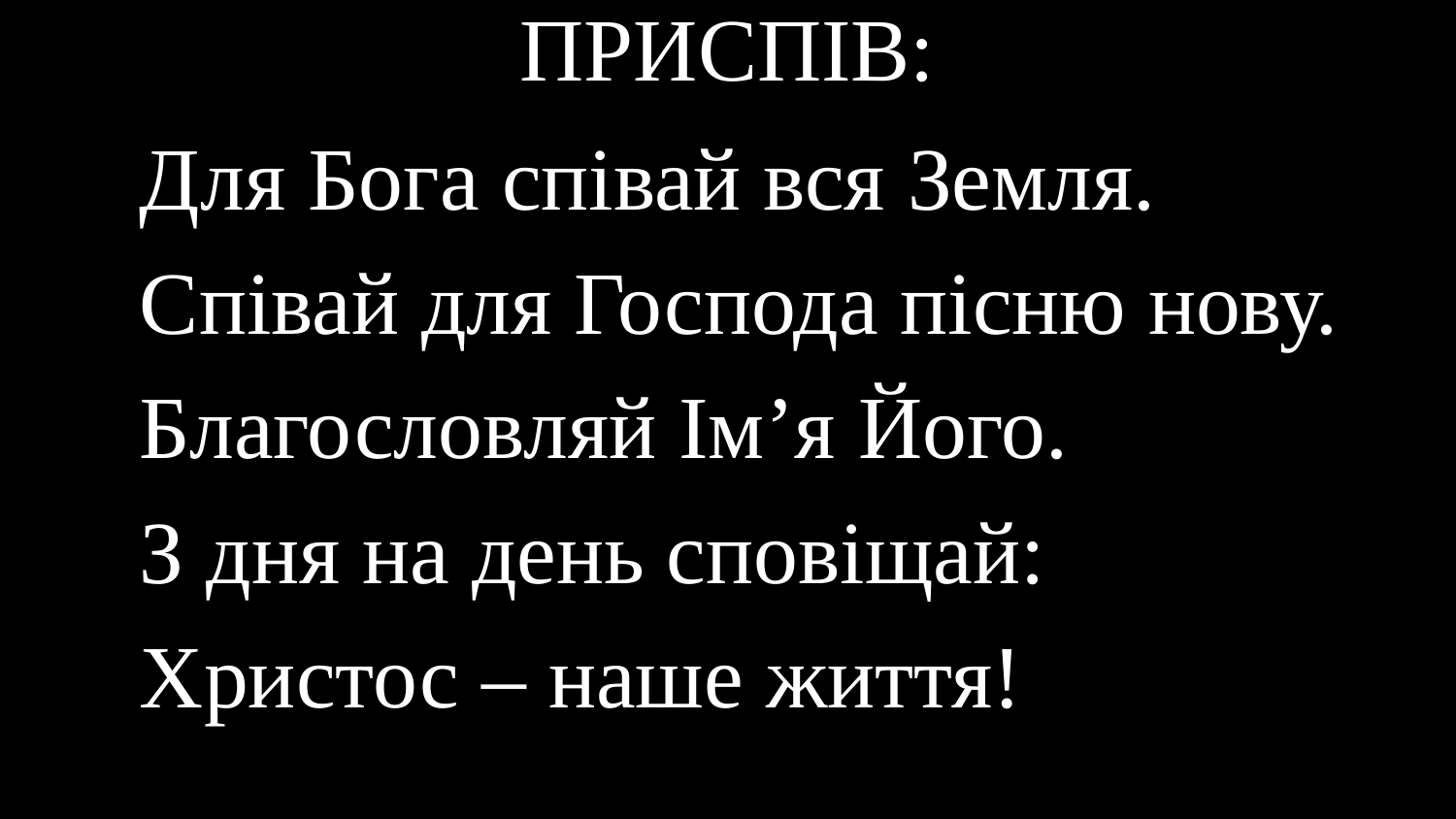

# ПРИСПІВ:
Для Бога співай вся Земля.
Співай для Господа пісню нову.
Благословляй Ім’я Його.
З дня на день сповіщай:
Христос – наше життя!